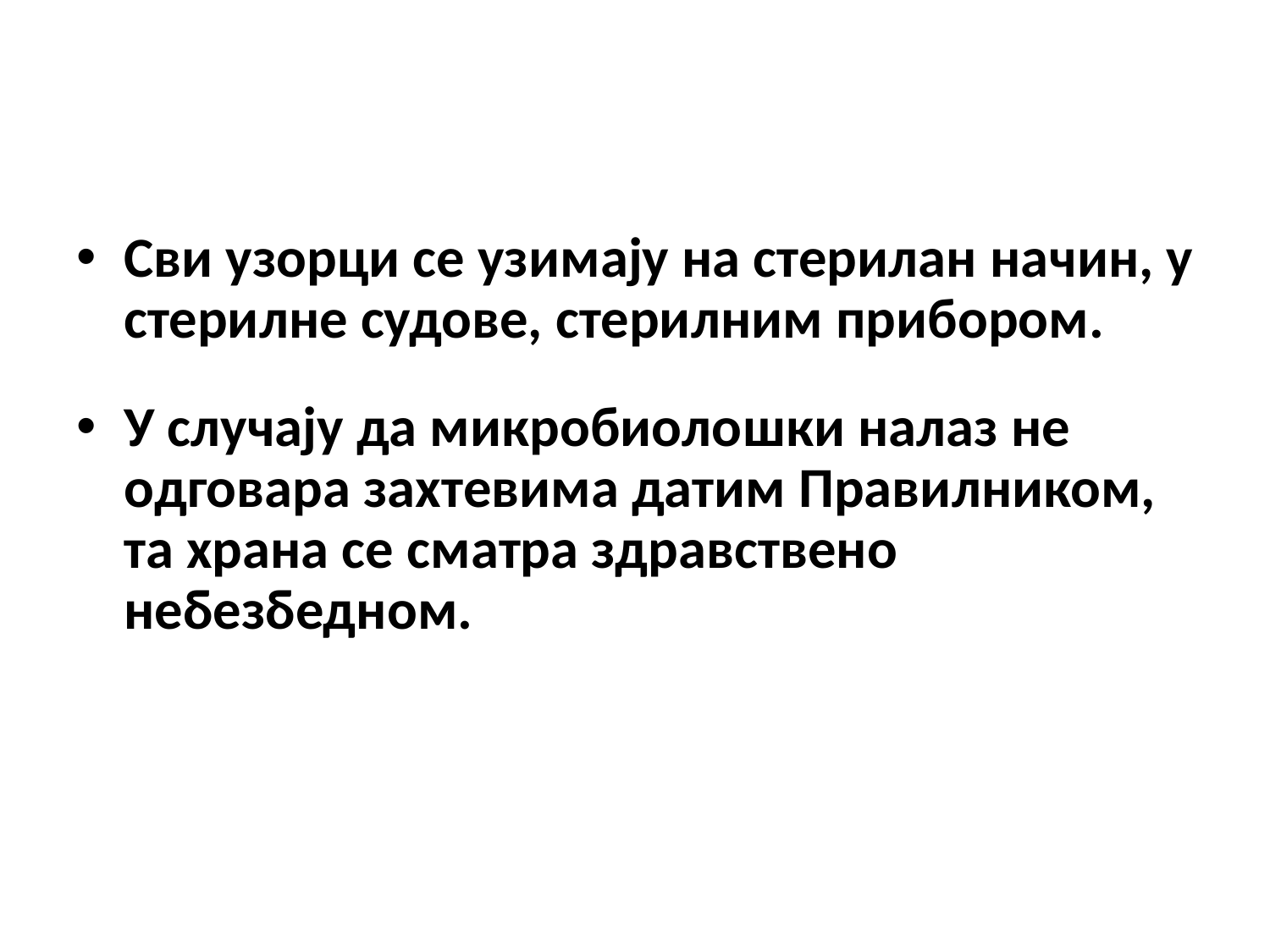

Сви узорци се узимају на стерилан начин, у стерилне судове, стерилним прибором.

У случају да микробиолошки налаз не одговара захтевима датим Правилником, та храна се сматра здравствено небезбедном.